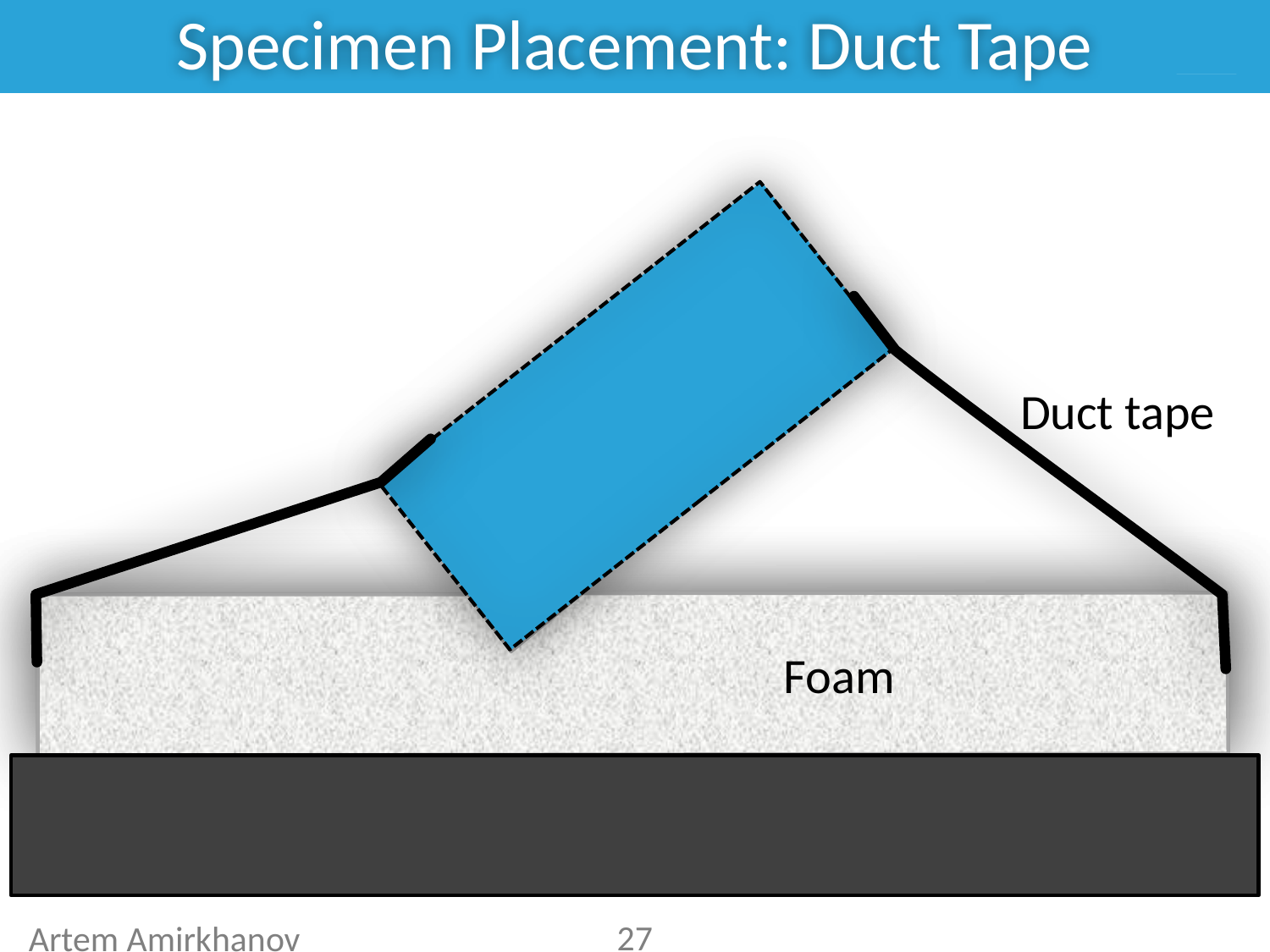

# Specimen Placement: Duct Tape

Duct tape

Foam

27
Artem Amirkhanov